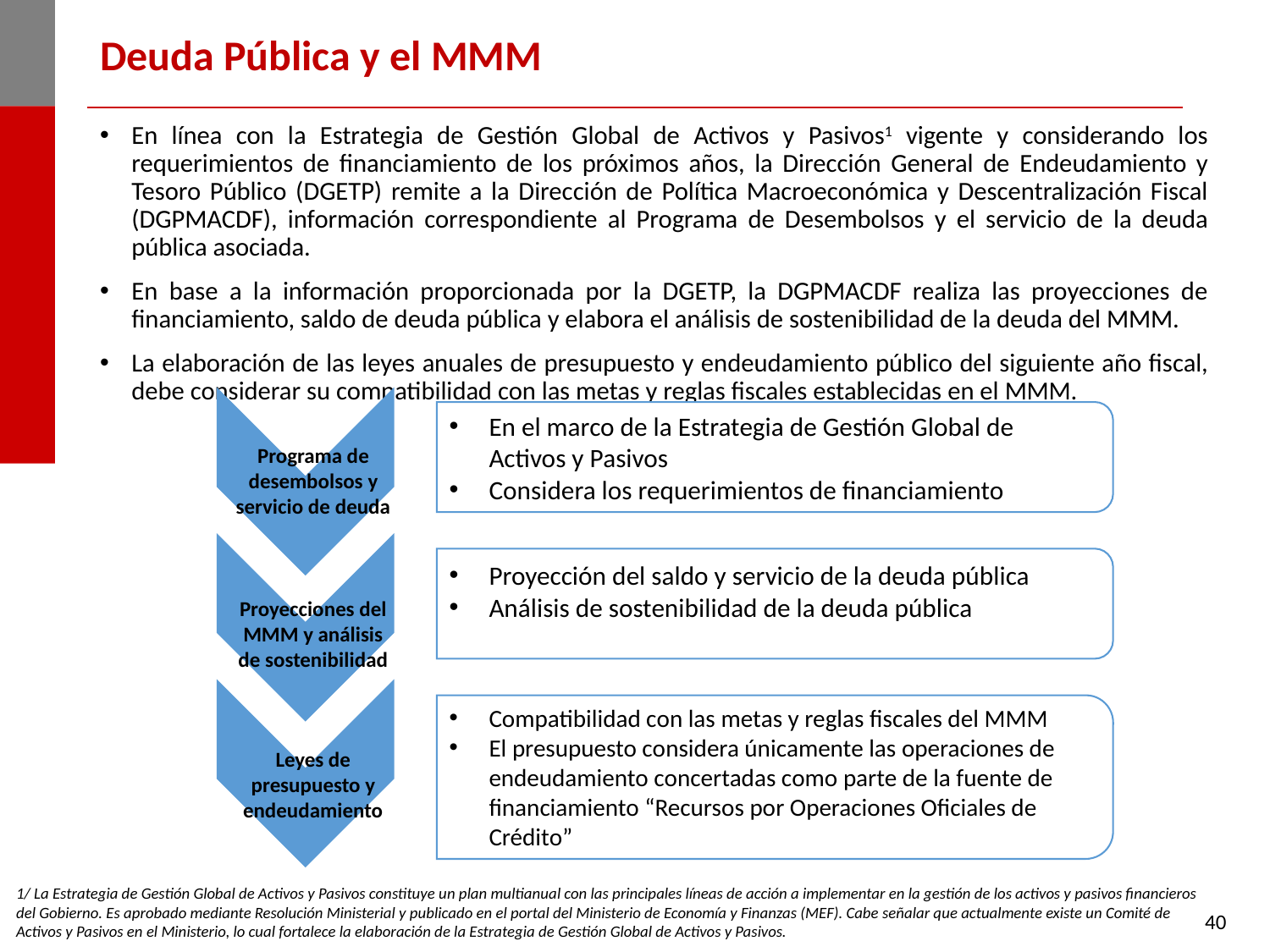

# Deuda Pública y el MMM
En línea con la Estrategia de Gestión Global de Activos y Pasivos1 vigente y considerando los requerimientos de financiamiento de los próximos años, la Dirección General de Endeudamiento y Tesoro Público (DGETP) remite a la Dirección de Política Macroeconómica y Descentralización Fiscal (DGPMACDF), información correspondiente al Programa de Desembolsos y el servicio de la deuda pública asociada.
En base a la información proporcionada por la DGETP, la DGPMACDF realiza las proyecciones de financiamiento, saldo de deuda pública y elabora el análisis de sostenibilidad de la deuda del MMM.
La elaboración de las leyes anuales de presupuesto y endeudamiento público del siguiente año fiscal, debe considerar su compatibilidad con las metas y reglas fiscales establecidas en el MMM.

En el marco de la Estrategia de Gestión Global de Activos y Pasivos
Considera los requerimientos de financiamiento
Programa de desembolsos y servicio de deuda

Proyección del saldo y servicio de la deuda pública
Análisis de sostenibilidad de la deuda pública
Proyecciones del MMM y análisis de sostenibilidad

Compatibilidad con las metas y reglas fiscales del MMM
El presupuesto considera únicamente las operaciones de endeudamiento concertadas como parte de la fuente de financiamiento “Recursos por Operaciones Oficiales de Crédito”
Leyes de presupuesto y endeudamiento
1/ La Estrategia de Gestión Global de Activos y Pasivos constituye un plan multianual con las principales líneas de acción a implementar en la gestión de los activos y pasivos financieros del Gobierno. Es aprobado mediante Resolución Ministerial y publicado en el portal del Ministerio de Economía y Finanzas (MEF). Cabe señalar que actualmente existe un Comité de Activos y Pasivos en el Ministerio, lo cual fortalece la elaboración de la Estrategia de Gestión Global de Activos y Pasivos.